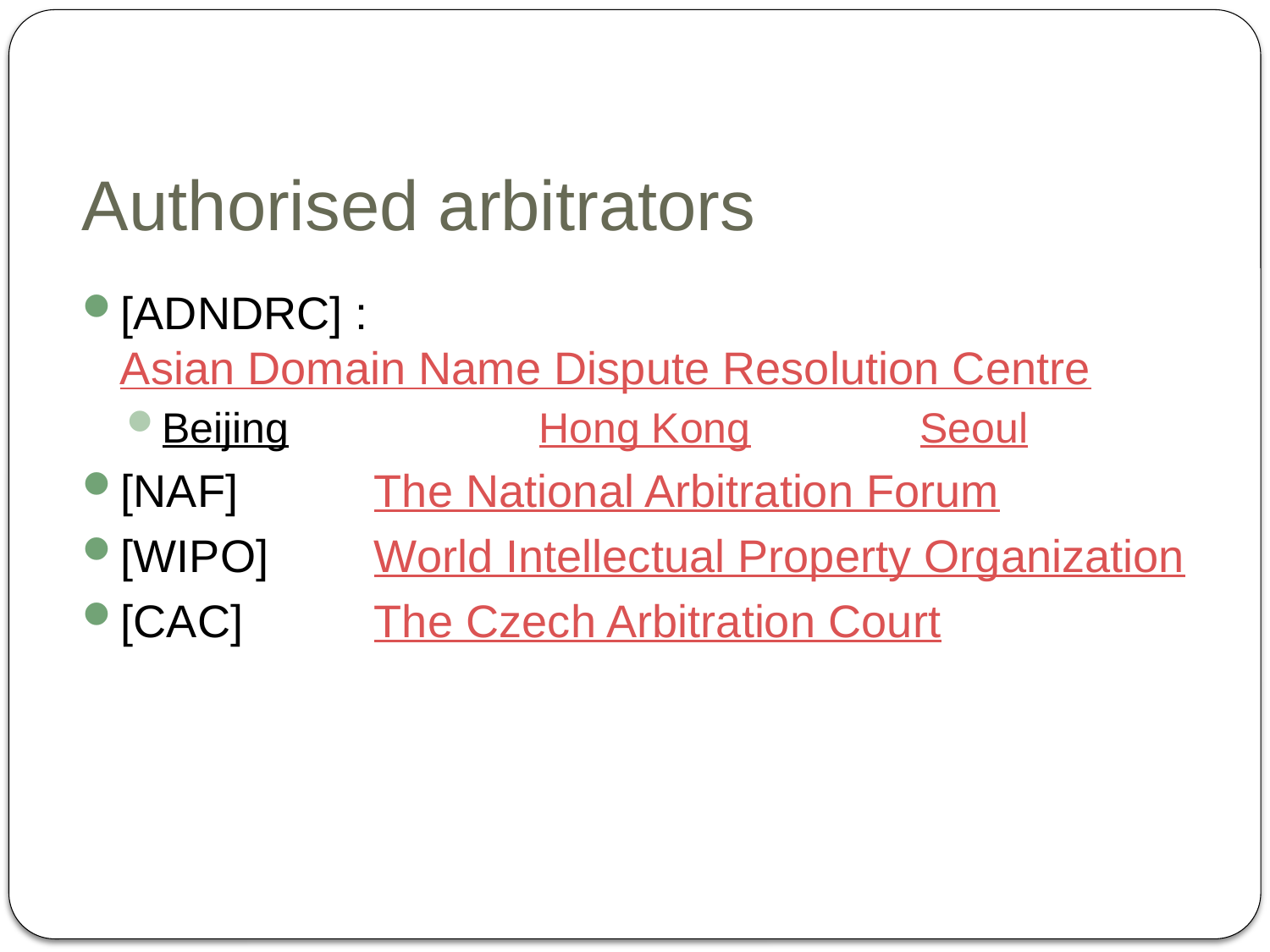

# Authorised arbitrators
[ADNDRC] : Asian Domain Name Dispute Resolution Centre
Beijing		Hong Kong  		Seoul
[NAF] 	The National Arbitration Forum
[WIPO] 	World Intellectual Property Organization
[CAC] 	The Czech Arbitration Court